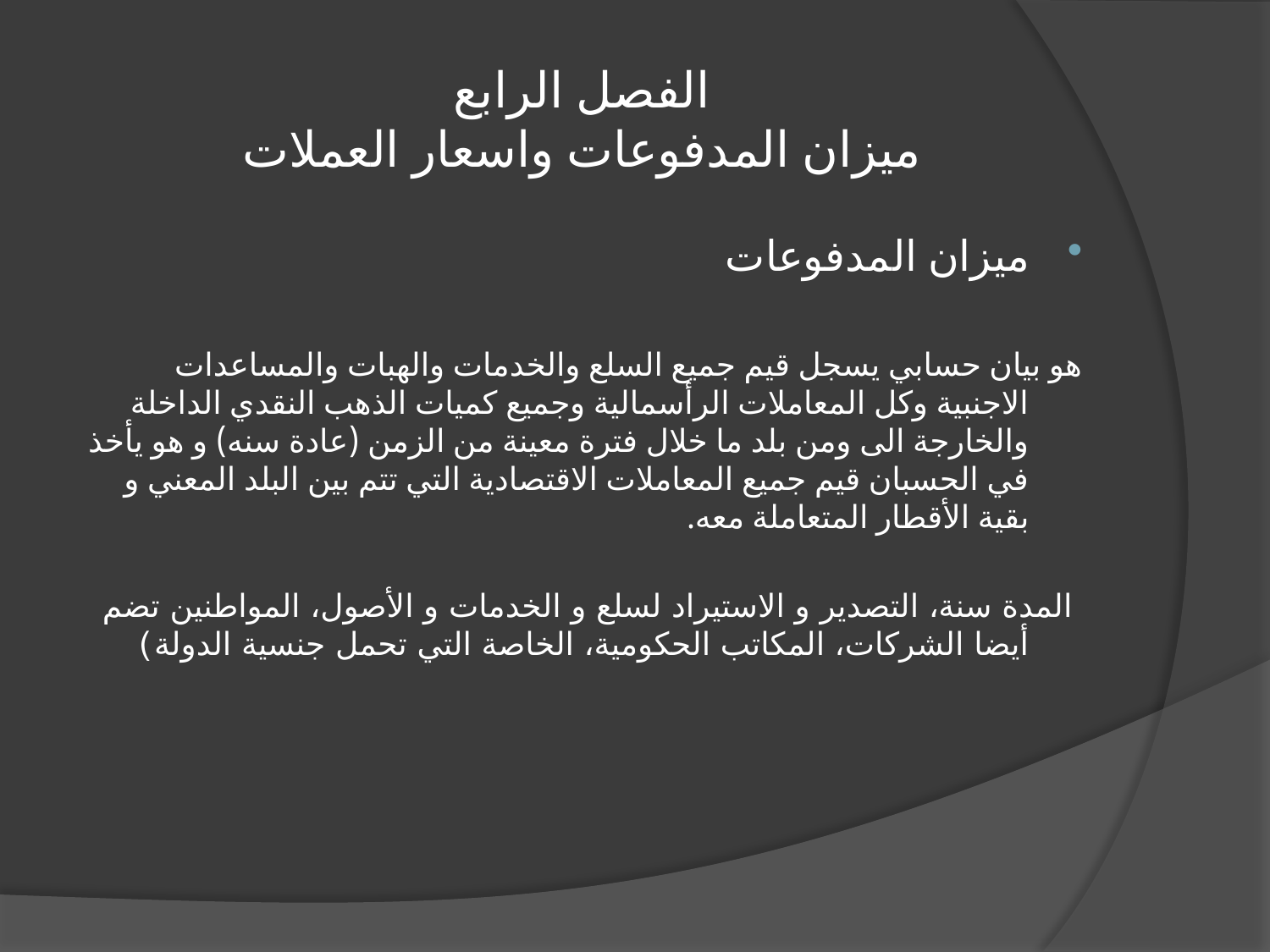

# الفصل الرابع ميزان المدفوعات واسعار العملات
ميزان المدفوعات

	هو بيان حسابي يسجل قيم جميع السلع والخدمات والهبات والمساعدات الاجنبية وكل المعاملات الرأسمالية وجميع كميات الذهب النقدي الداخلة والخارجة الى ومن بلد ما خلال فترة معينة من الزمن (عادة سنه) و هو يأخذ في الحسبان قيم جميع المعاملات الاقتصادية التي تتم بين البلد المعني و بقية الأقطار المتعاملة معه.

	 المدة سنة، التصدير و الاستيراد لسلع و الخدمات و الأصول، المواطنين تضم أيضا الشركات، المكاتب الحكومية، الخاصة التي تحمل جنسية الدولة)